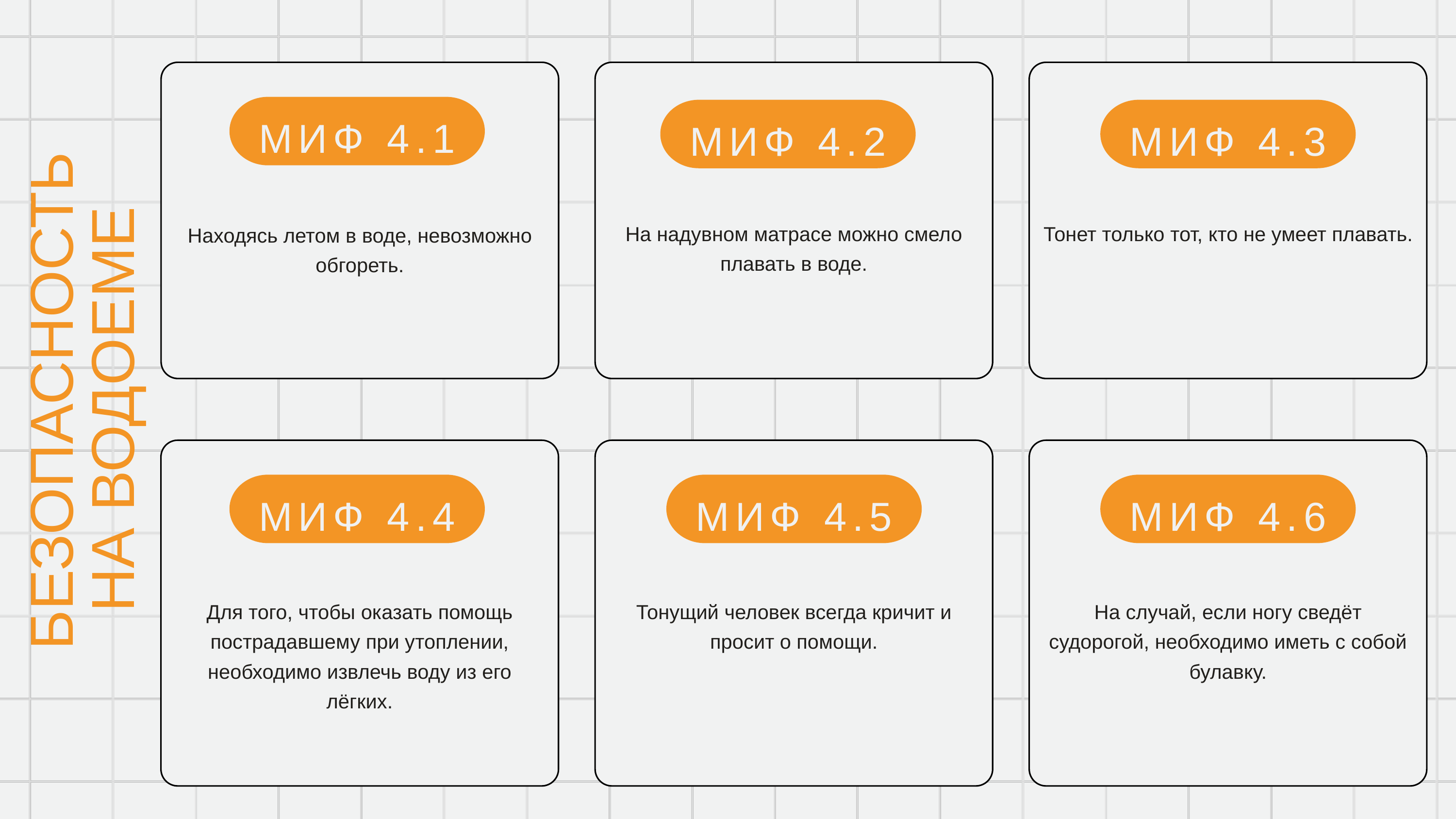

МИФ 3

МИФ 4.1

МИФ 4.2

МИФ 4.3

На надувном матрасе можно смело плавать в воде.
Тонет только тот, кто не умеет плавать.
Находясь летом в воде, невозможно обгореть.
 БЕЗОПАСНОСТЬ
НА ВОДОЕМЕ

МИФ 4
МИФ 6

МИФ 4.4

МИФ 4.5

МИФ 4.6
Для того, чтобы оказать помощь пострадавшему при утоплении, необходимо извлечь воду из его лёгких.
Тонущий человек всегда кричит и просит о помощи.
На случай, если ногу сведёт судорогой, необходимо иметь с собой булавку.